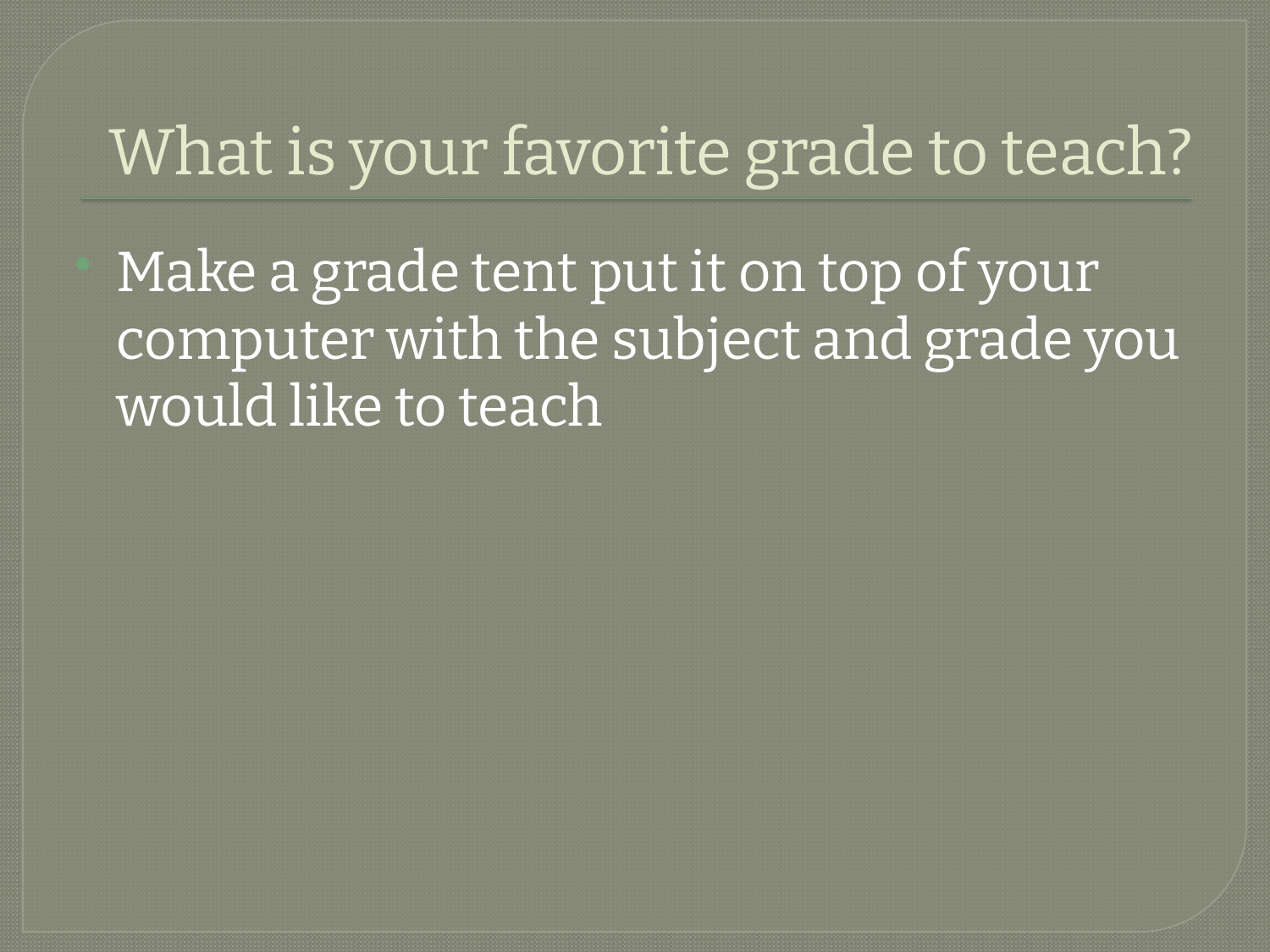

# What is your favorite grade to teach?
Make a grade tent put it on top of your computer with the subject and grade you would like to teach